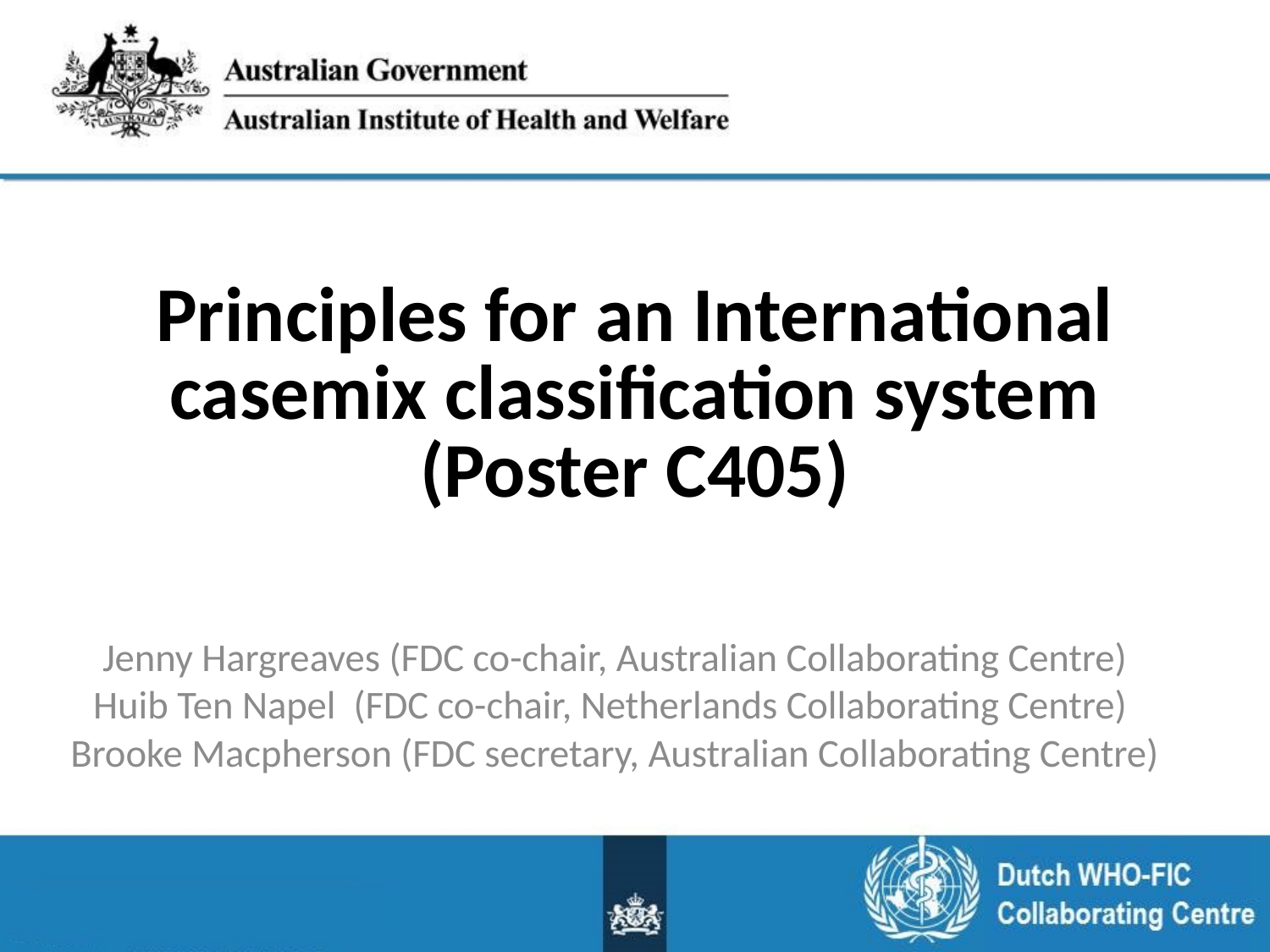

# Principles for an International casemix classification system (Poster C405)
Jenny Hargreaves (FDC co-chair, Australian Collaborating Centre)
Huib Ten Napel  (FDC co-chair, Netherlands Collaborating Centre)
Brooke Macpherson (FDC secretary, Australian Collaborating Centre)